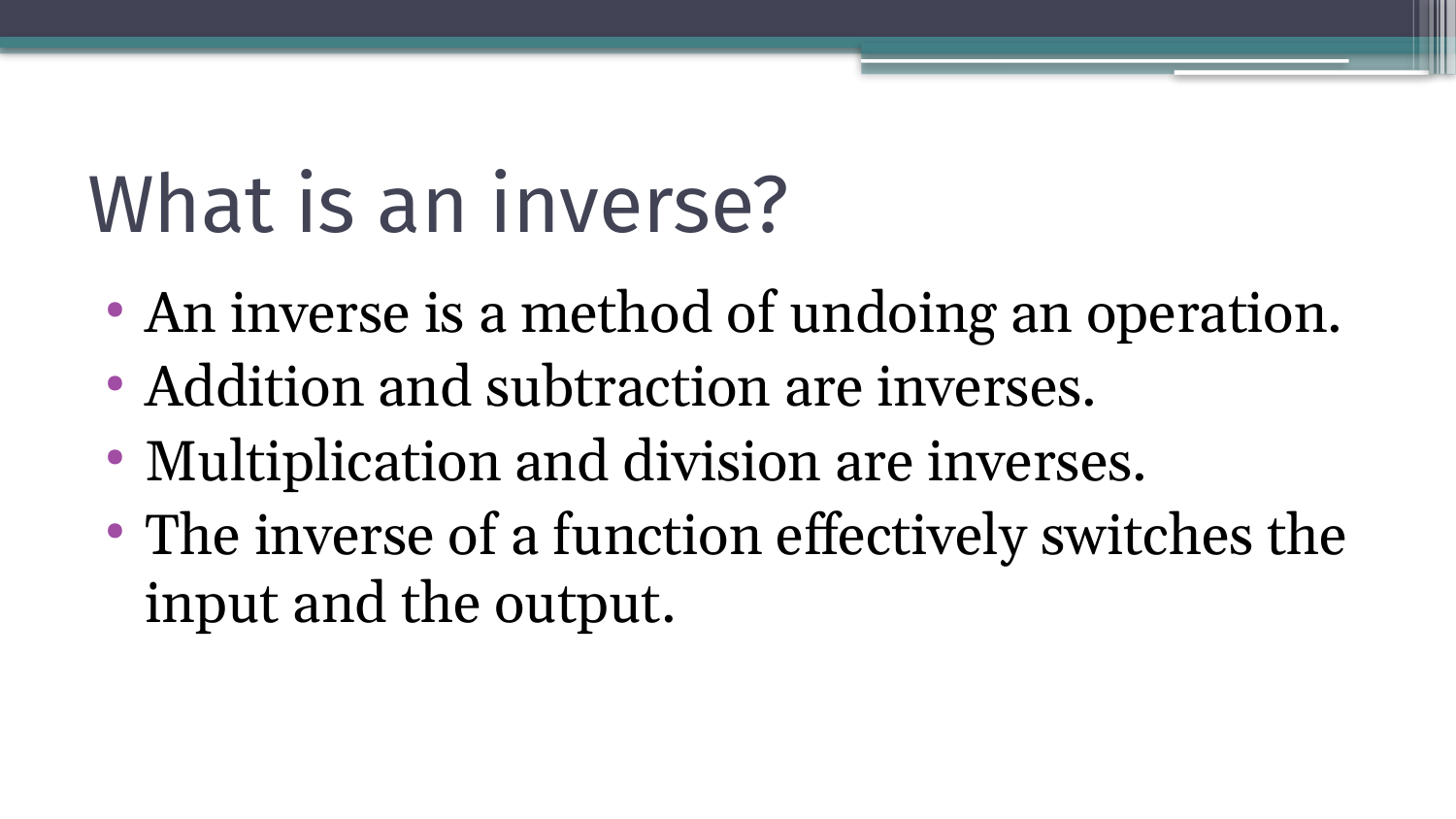

# What is an inverse?
An inverse is a method of undoing an operation.
Addition and subtraction are inverses.
Multiplication and division are inverses.
The inverse of a function effectively switches the input and the output.